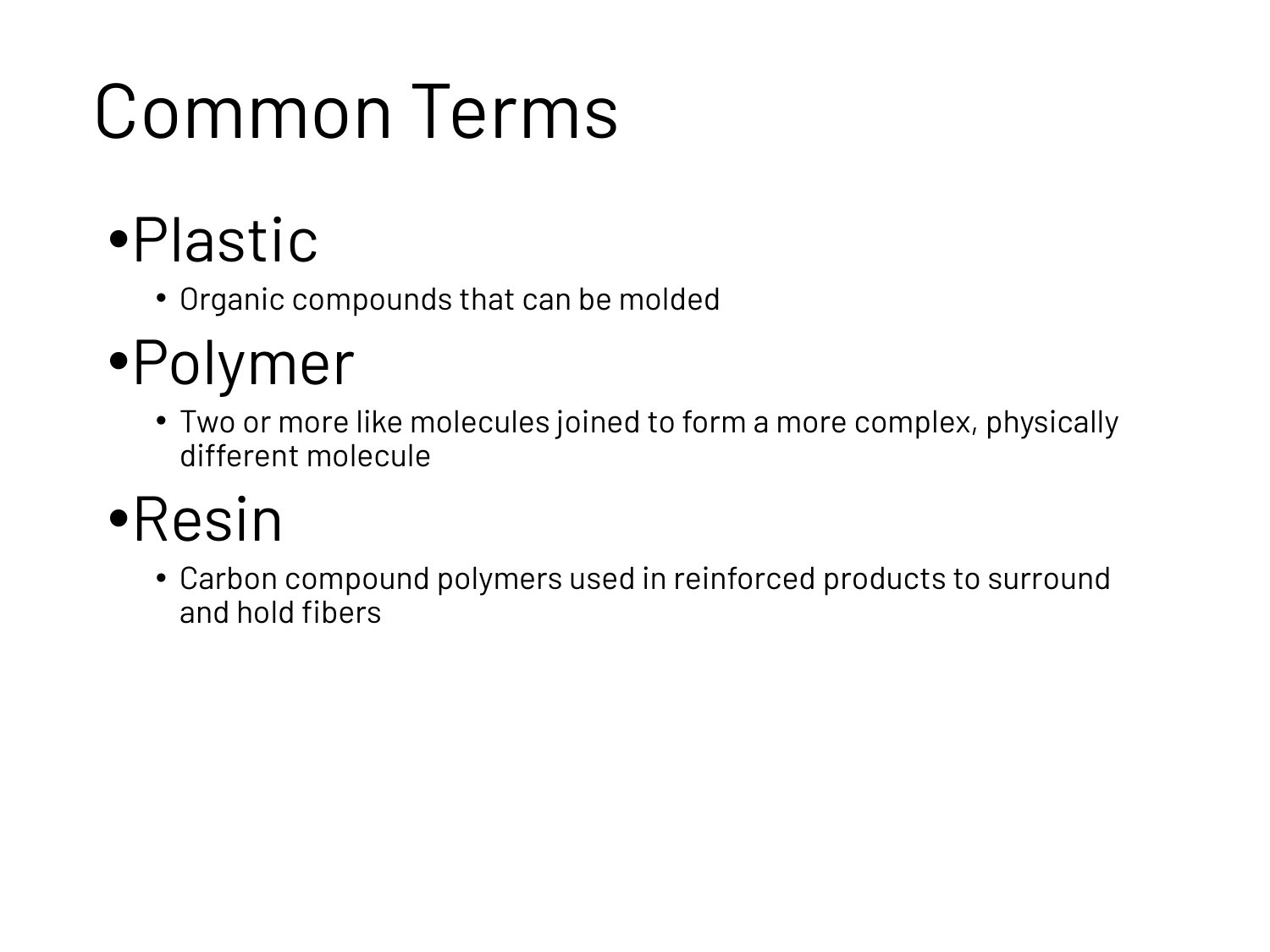

Common Terms
Plastic
Organic compounds that can be molded
Polymer
Two or more like molecules joined to form a more complex, physically different molecule
Resin
Carbon compound polymers used in reinforced products to surround and hold fibers